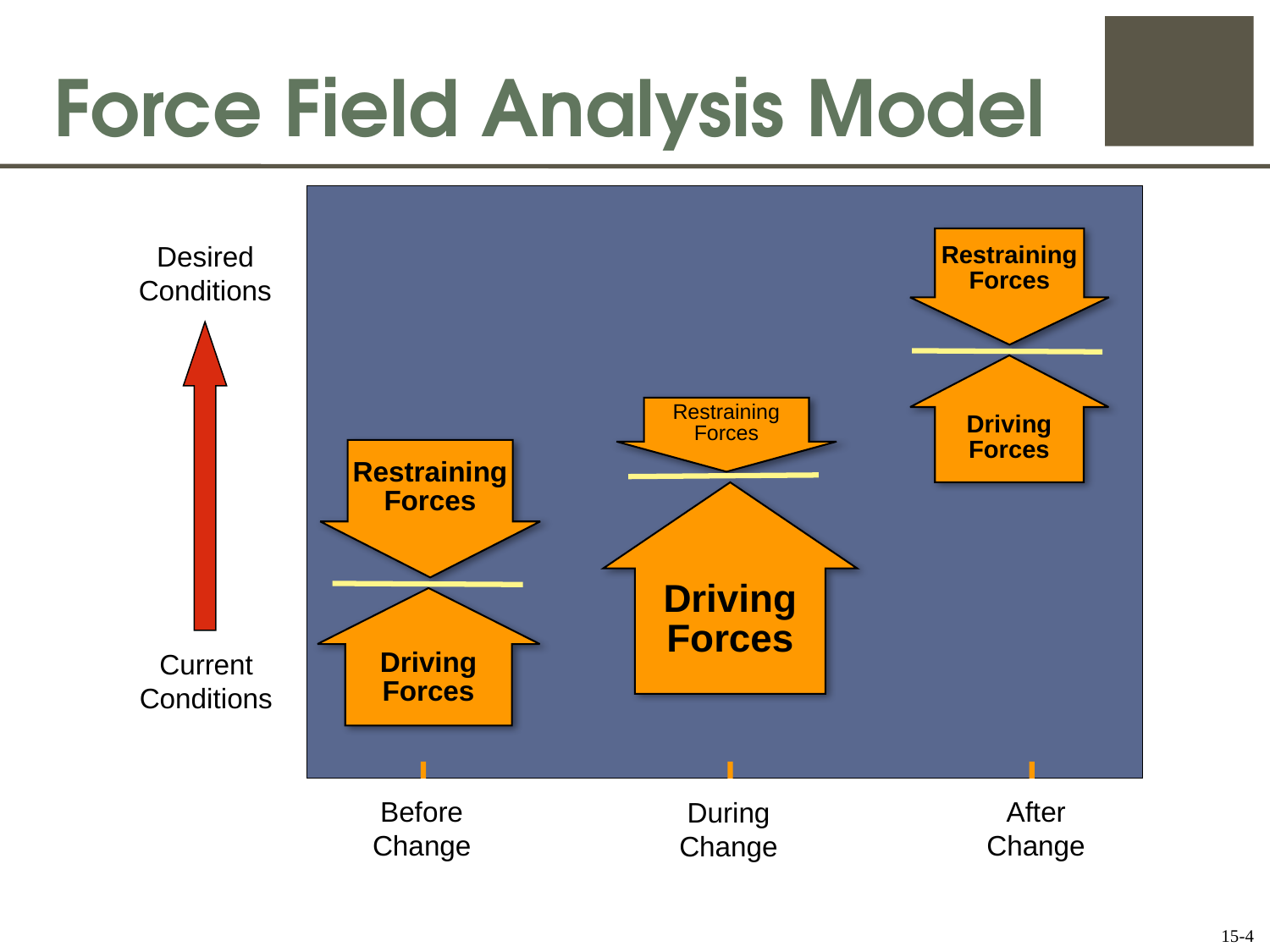

# Force Field Analysis Model

Restraining
Forces
Driving
Forces

Desired
Conditions
Restraining
Forces
Driving
Forces

Restraining
Forces
Driving
Forces

Current
Conditions

Before
Change
After
Change
During
Change